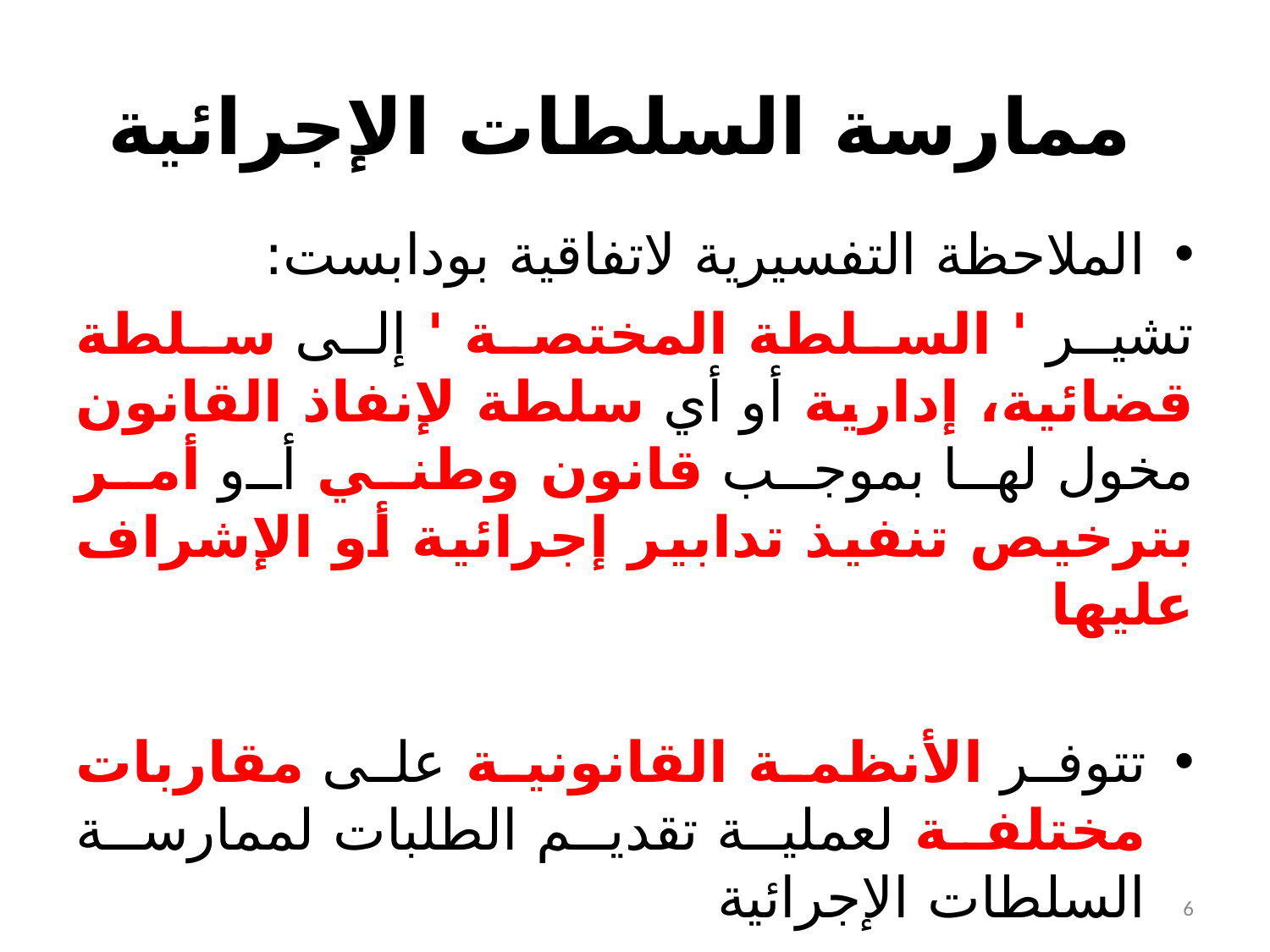

# ممارسة السلطات الإجرائية
الملاحظة التفسيرية لاتفاقية بودابست:
تشير ' السلطة المختصة ' إلى سلطة قضائية، إدارية أو أي سلطة لإنفاذ القانون مخول لها بموجب قانون وطني أو أمر بترخيص تنفيذ تدابير إجرائية أو الإشراف عليها

تتوفر الأنظمة القانونية على مقاربات مختلفة لعملية تقديم الطلبات لممارسة السلطات الإجرائية
6